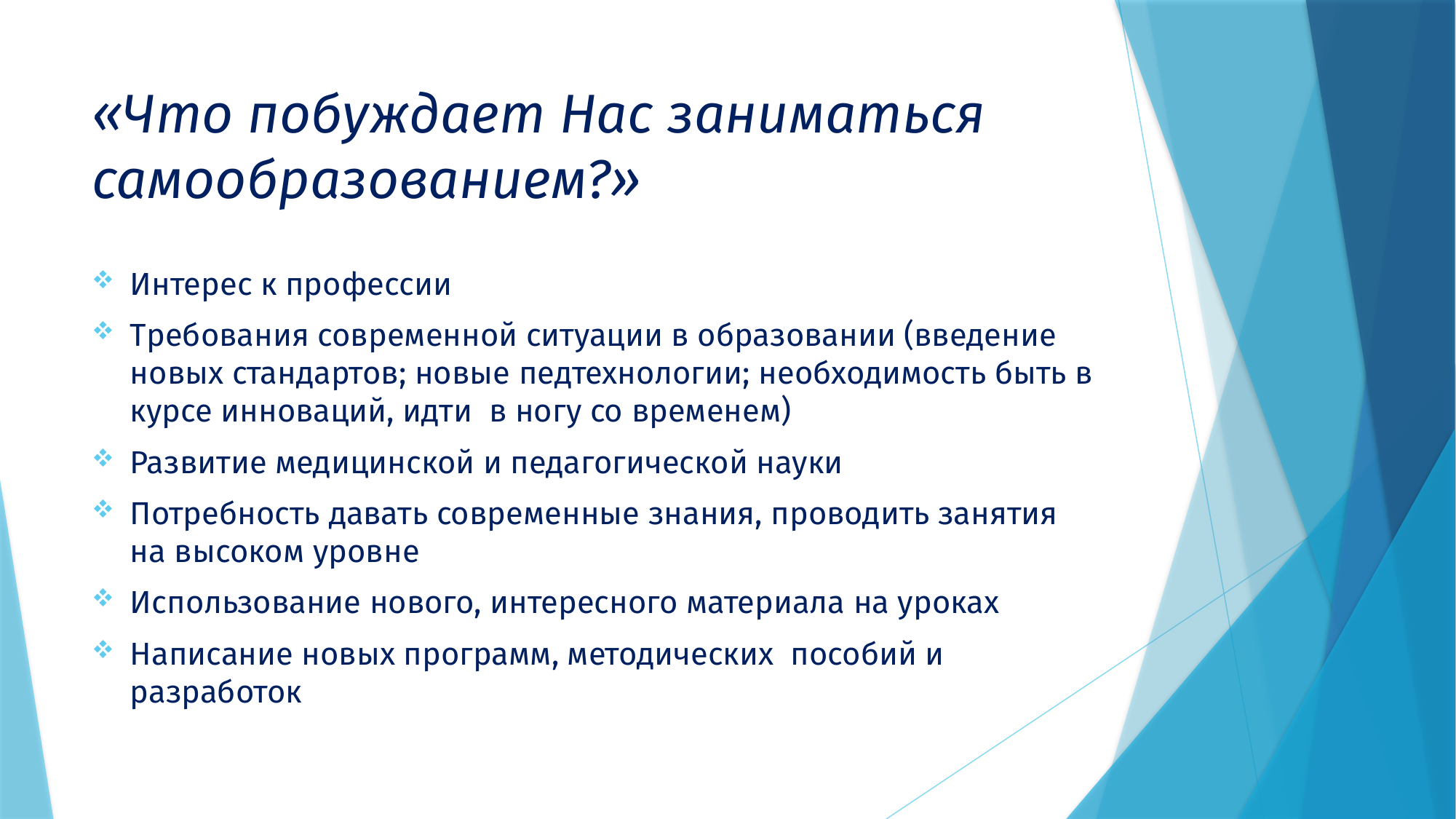

# «Что побуждает Нас заниматься самообразованием?»
Интерес к профессии
Требования современной ситуации в образовании (введение новых стандартов; новые педтехнологии; необходимость быть в курсе инноваций, идти  в ногу со временем)
Развитие медицинской и педагогической науки
Потребность давать современные знания, проводить занятия на высоком уровне
Использование нового, интересного материала на уроках
Написание новых программ, методических  пособий и разработок